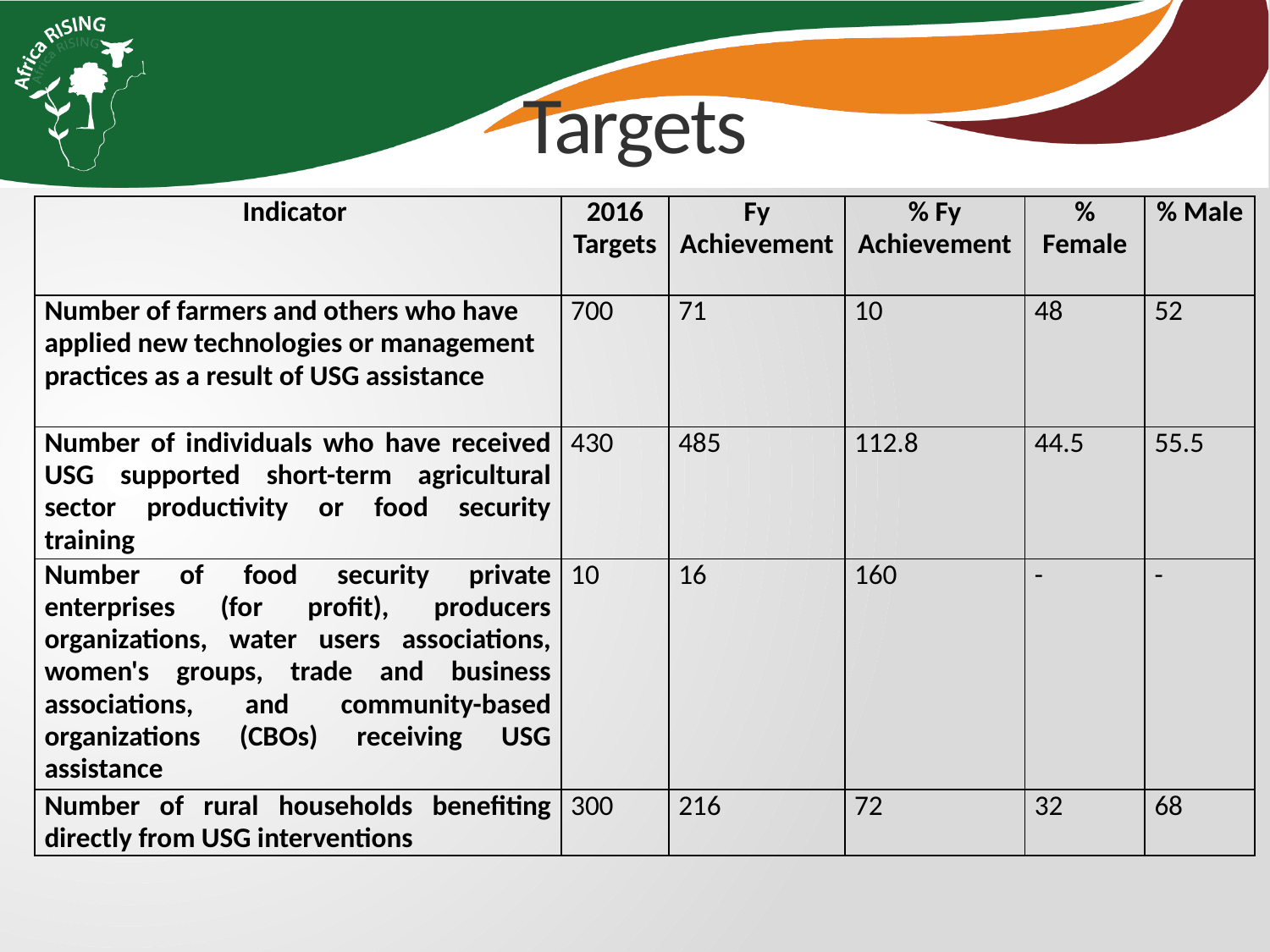

# Targets
| Indicator | 2016 Targets | Fy Achievement | % Fy Achievement | % Female | % Male |
| --- | --- | --- | --- | --- | --- |
| Number of farmers and others who have applied new technologies or management practices as a result of USG assistance | 700 | 71 | 10 | 48 | 52 |
| Number of individuals who have received USG supported short-term agricultural sector productivity or food security training | 430 | 485 | 112.8 | 44.5 | 55.5 |
| Number of food security private enterprises (for profit), producers organizations, water users associations, women's groups, trade and business associations, and community-based organizations (CBOs) receiving USG assistance | 10 | 16 | 160 | - | - |
| Number of rural households benefiting directly from USG interventions | 300 | 216 | 72 | 32 | 68 |